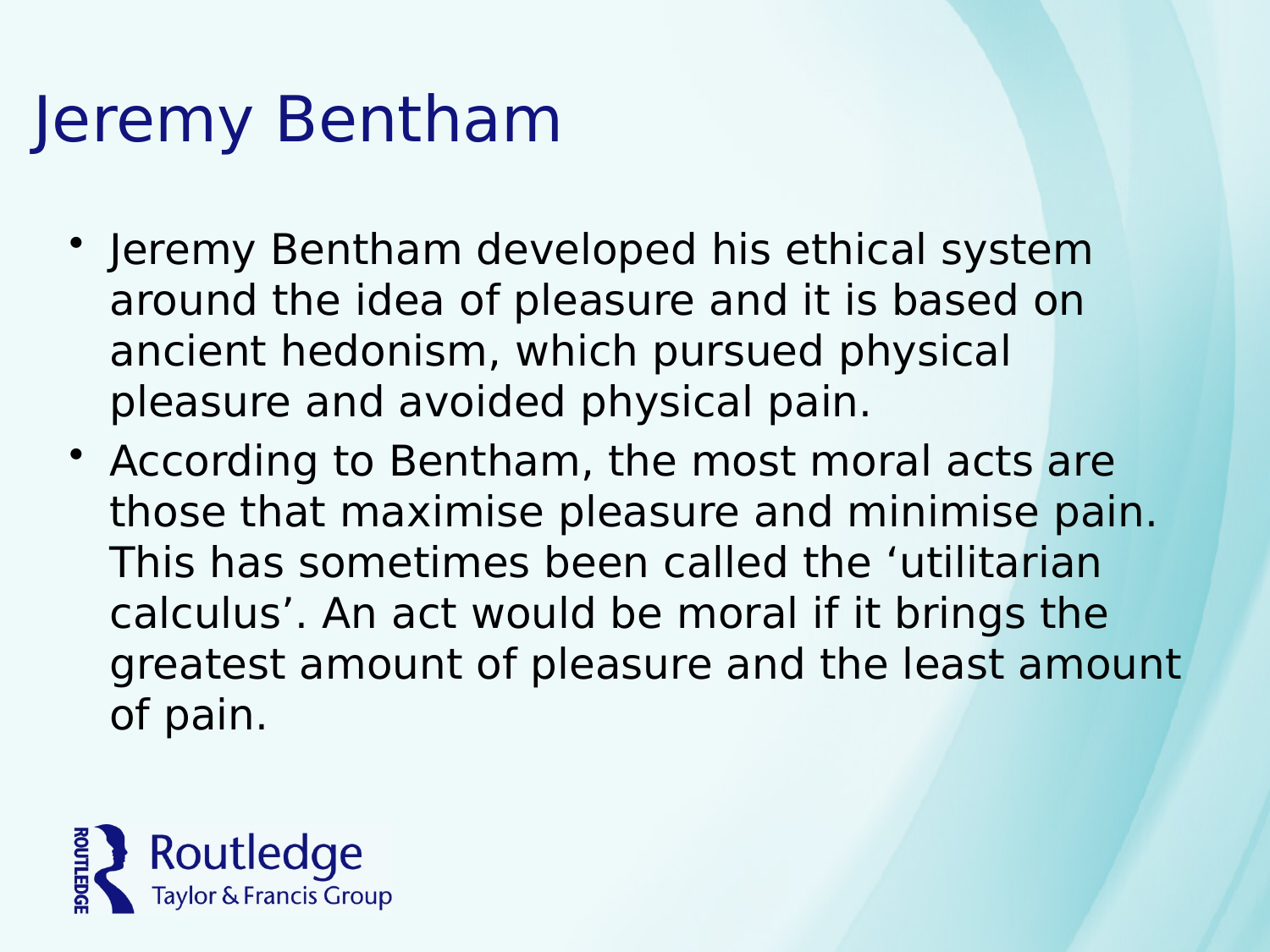

# Jeremy Bentham
Jeremy Bentham developed his ethical system around the idea of pleasure and it is based on ancient hedonism, which pursued physical pleasure and avoided physical pain.
According to Bentham, the most moral acts are those that maximise pleasure and minimise pain. This has sometimes been called the ‘utilitarian calculus’. An act would be moral if it brings the greatest amount of pleasure and the least amount of pain.